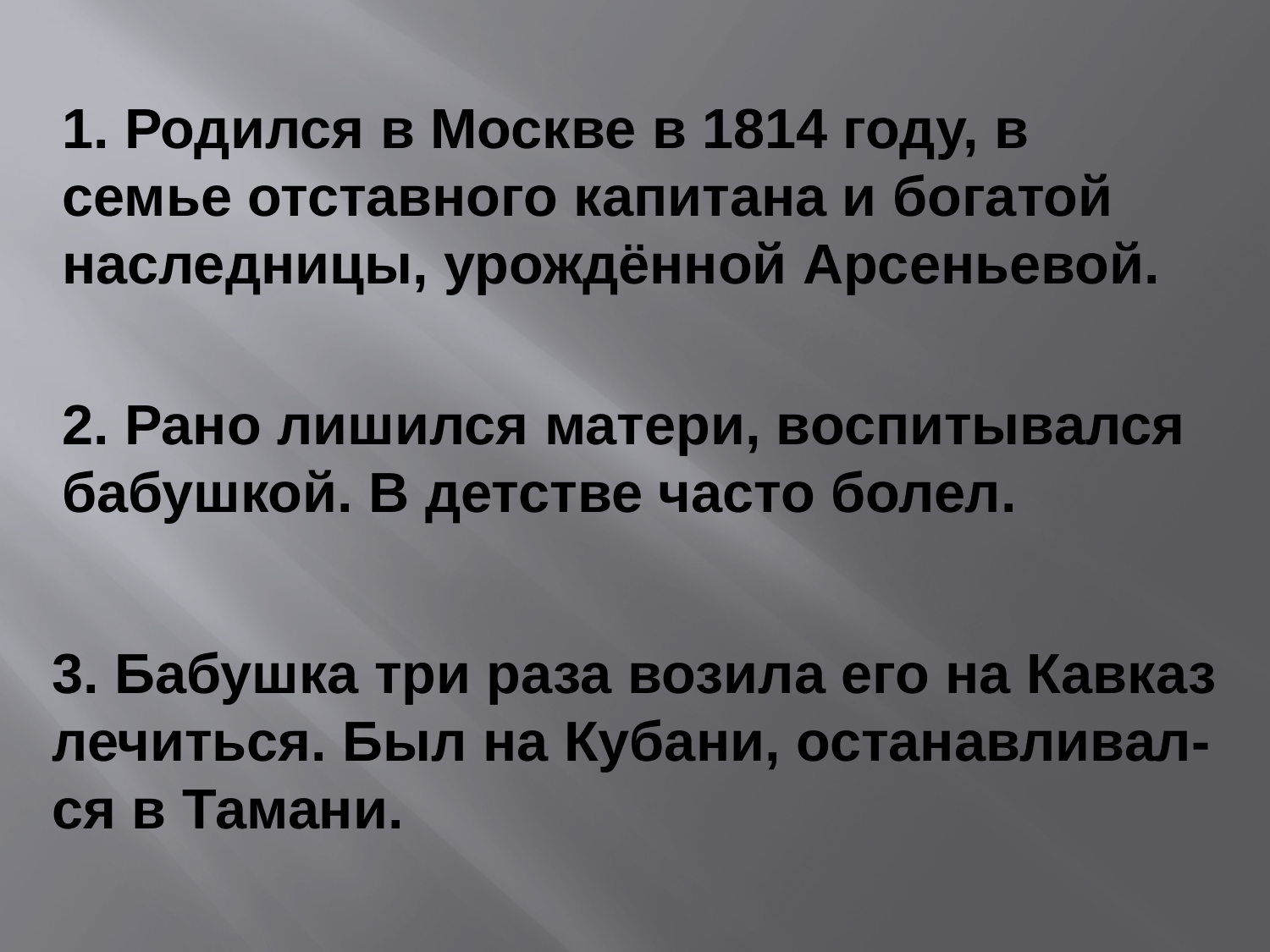

# 1. Родился в Москве в 1814 году, в семье отставного капитана и богатой наследницы, урождённой Арсеньевой.
2. Рано лишился матери, воспитывался бабушкой. В детстве часто болел.
3. Бабушка три раза возила его на Кавказ лечиться. Был на Кубани, останавливал-ся в Тамани.